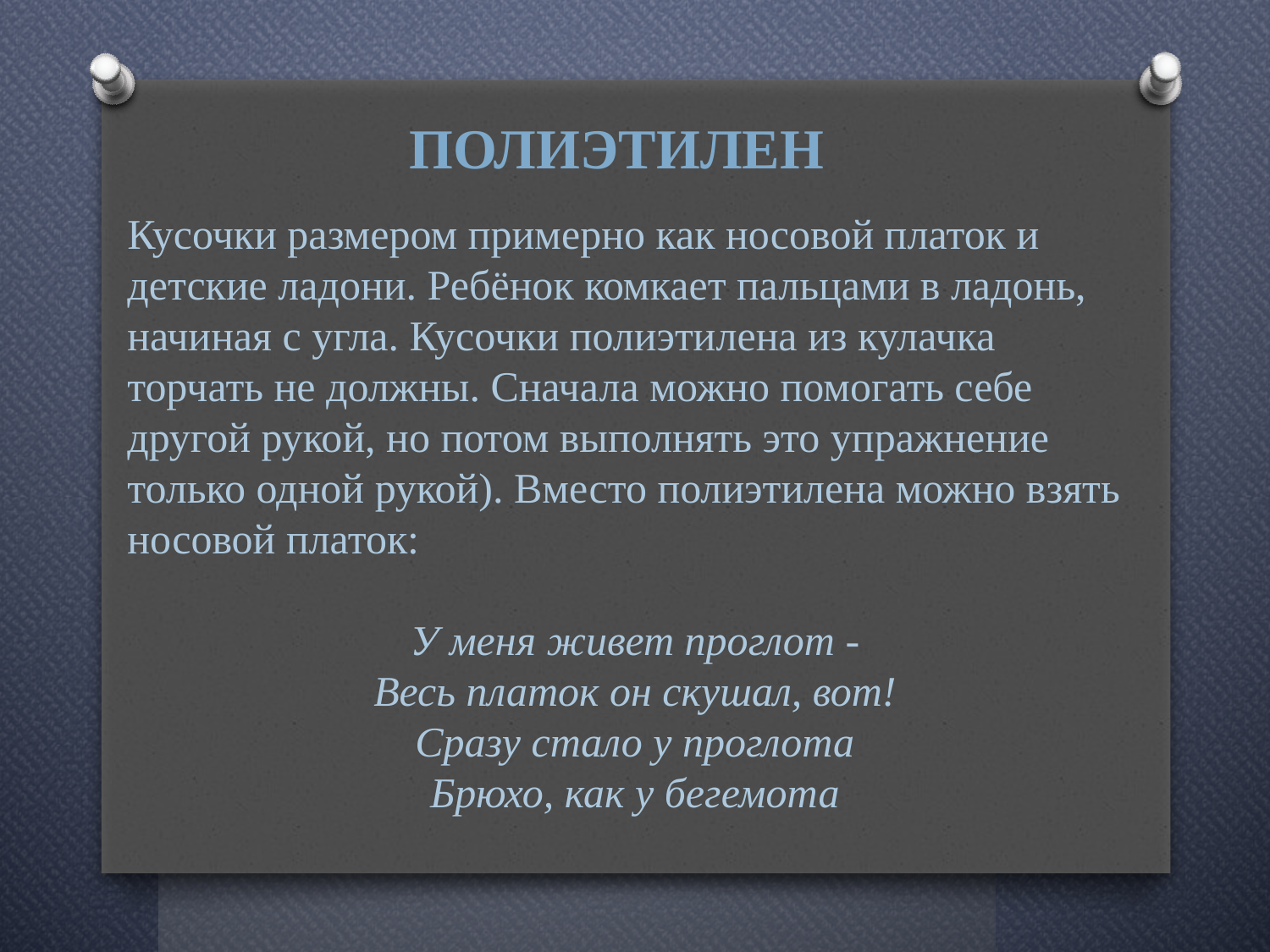

ПОЛИЭТИЛЕН
Кусочки размером примерно как носовой платок и детские ладони. Ребёнок комкает пальцами в ладонь, начиная с угла. Кусочки полиэтилена из кулачка торчать не должны. Сначала можно помогать себе другой рукой, но потом выполнять это упражнение только одной рукой). Вместо полиэтилена можно взять носовой платок:

У меня живет проглот -
Весь платок он скушал, вот!
Сразу стало у проглота
Брюхо, как у бегемота